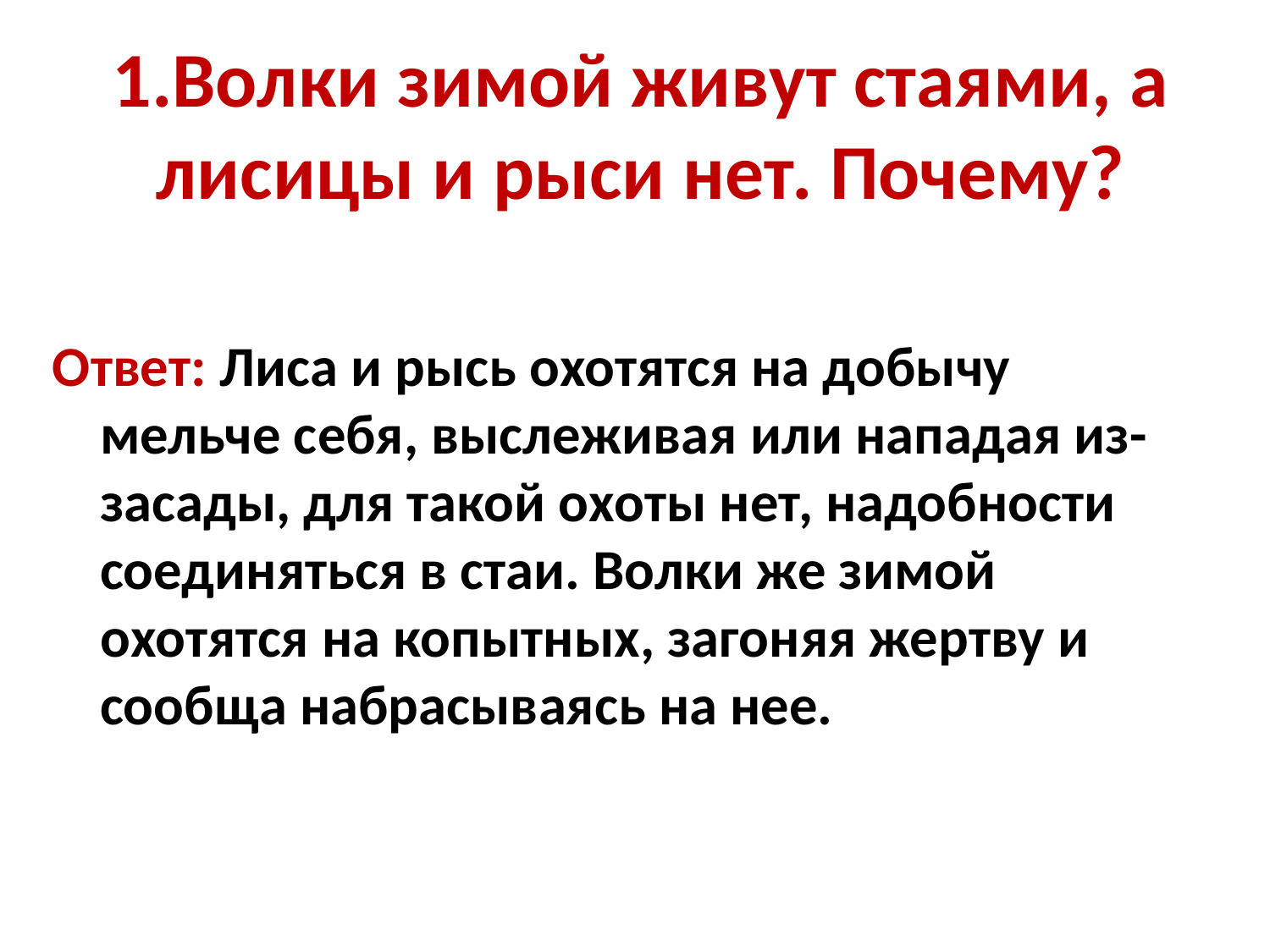

# 1.Волки зимой живут стаями, а лисицы и рыси нет. Почему?
Ответ: Лиса и рысь охотятся на добычу мельче себя, выслеживая или нападая из-засады, для такой охоты нет, надобности соединяться в стаи. Волки же зимой охотятся на копытных, загоняя жертву и сообща набрасываясь на нее.